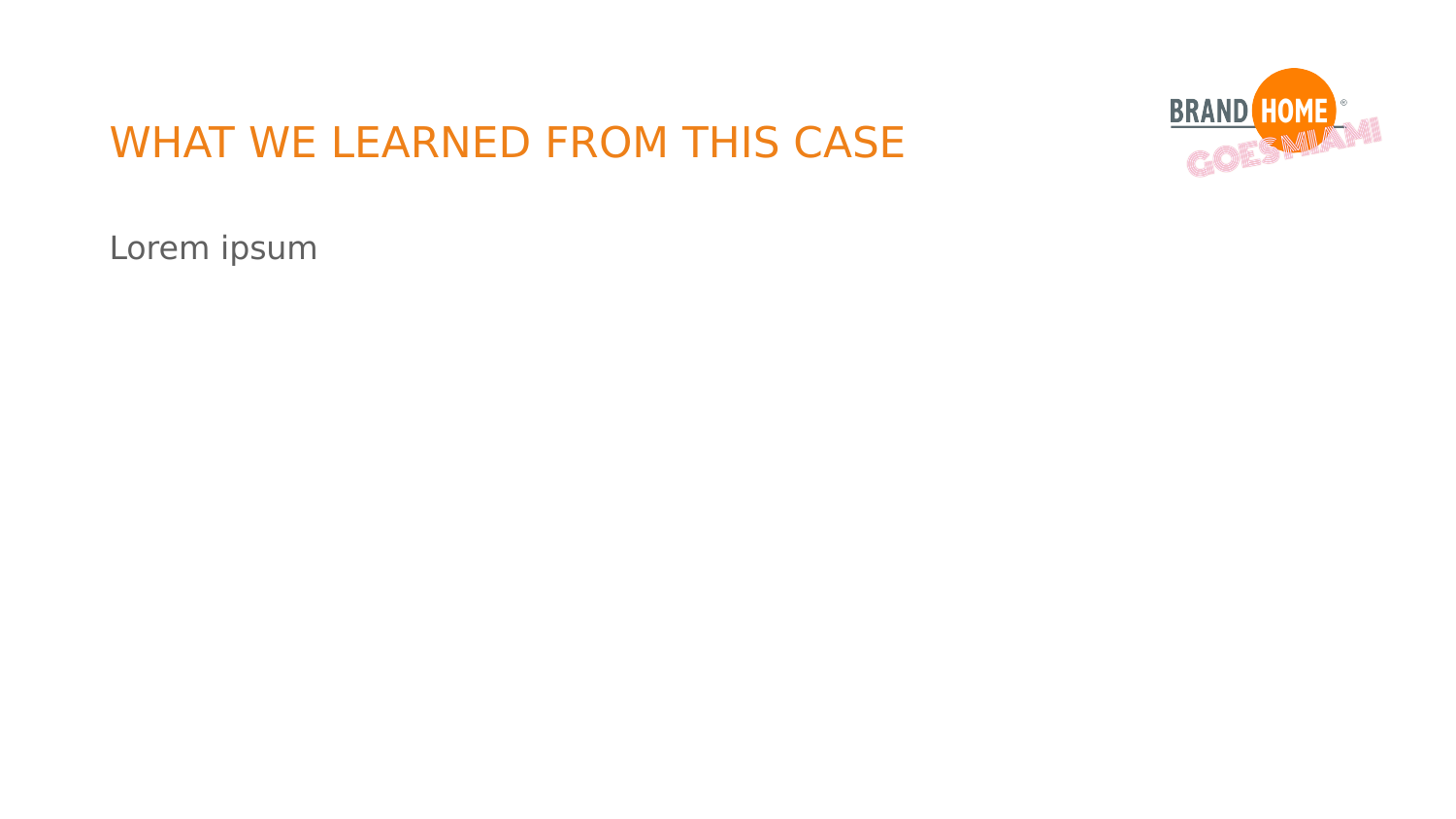

WHAT WE LEARNED FROM THIS CASE
Lorem ipsum